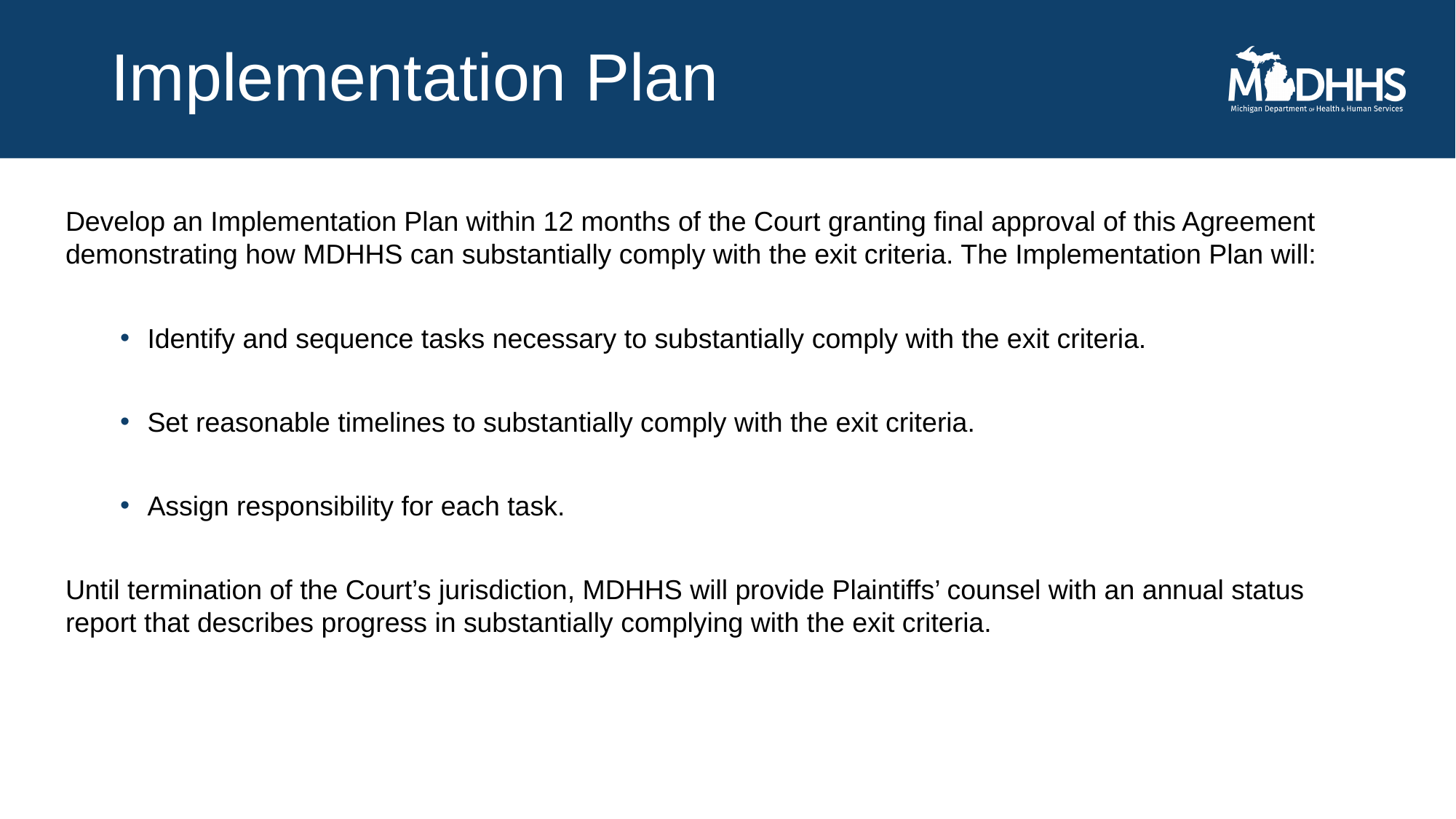

# Implementation Plan
Develop an Implementation Plan within 12 months of the Court granting final approval of this Agreement demonstrating how MDHHS can substantially comply with the exit criteria. The Implementation Plan will:

Identify and sequence tasks necessary to substantially comply with the exit criteria.

Set reasonable timelines to substantially comply with the exit criteria.

Assign responsibility for each task.

Until termination of the Court’s jurisdiction, MDHHS will provide Plaintiffs’ counsel with an annual status report that describes progress in substantially complying with the exit criteria.